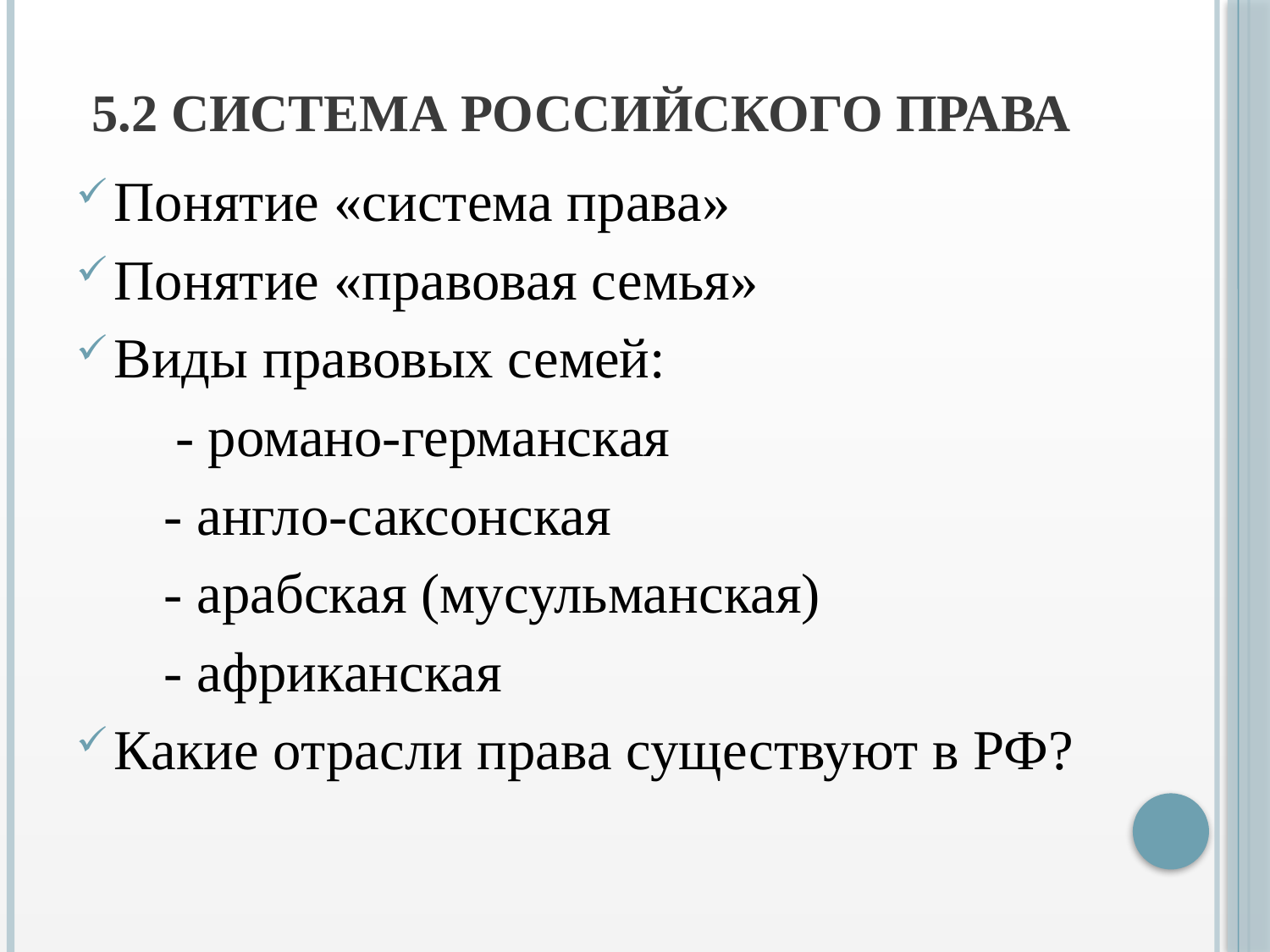

# 5.2 Система российского права
Понятие «система права»
Понятие «правовая семья»
Виды правовых семей:
       - романо-германская
- англо-саксонская
- арабская (мусульманская)
- африканская
Какие отрасли права существуют в РФ?